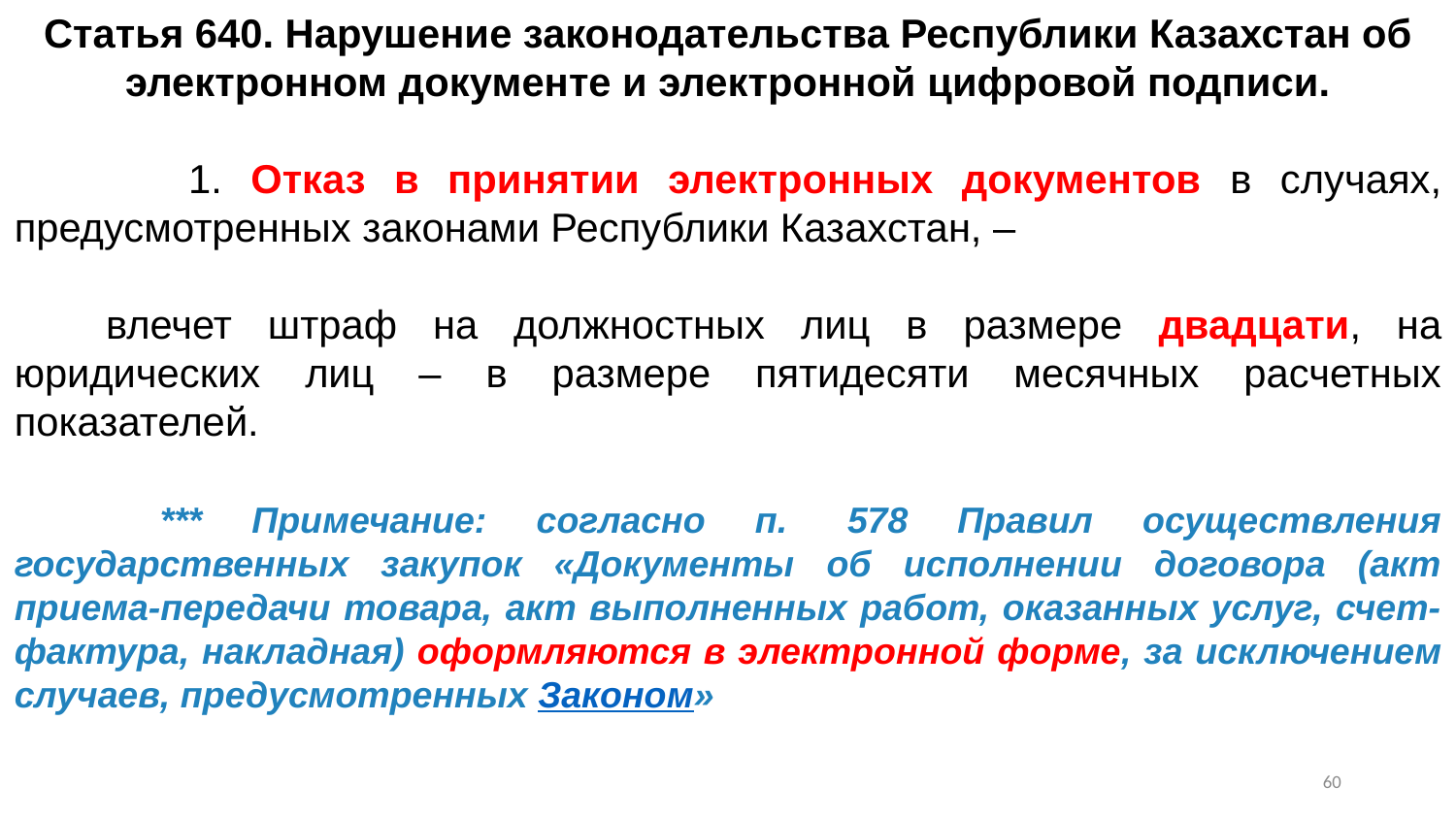

Статья 640. Нарушение законодательства Республики Казахстан об электронном документе и электронной цифровой подписи.

	 1. Отказ в принятии электронных документов в случаях, предусмотренных законами Республики Казахстан, –

      влечет штраф на должностных лиц в размере двадцати, на юридических лиц – в размере пятидесяти месячных расчетных показателей.

	*** Примечание: согласно п.  578 Правил осуществления государственных закупок «Документы об исполнении договора (акт приема-передачи товара, акт выполненных работ, оказанных услуг, счет-фактура, накладная) оформляются в электронной форме, за исключением случаев, предусмотренных Законом»

60